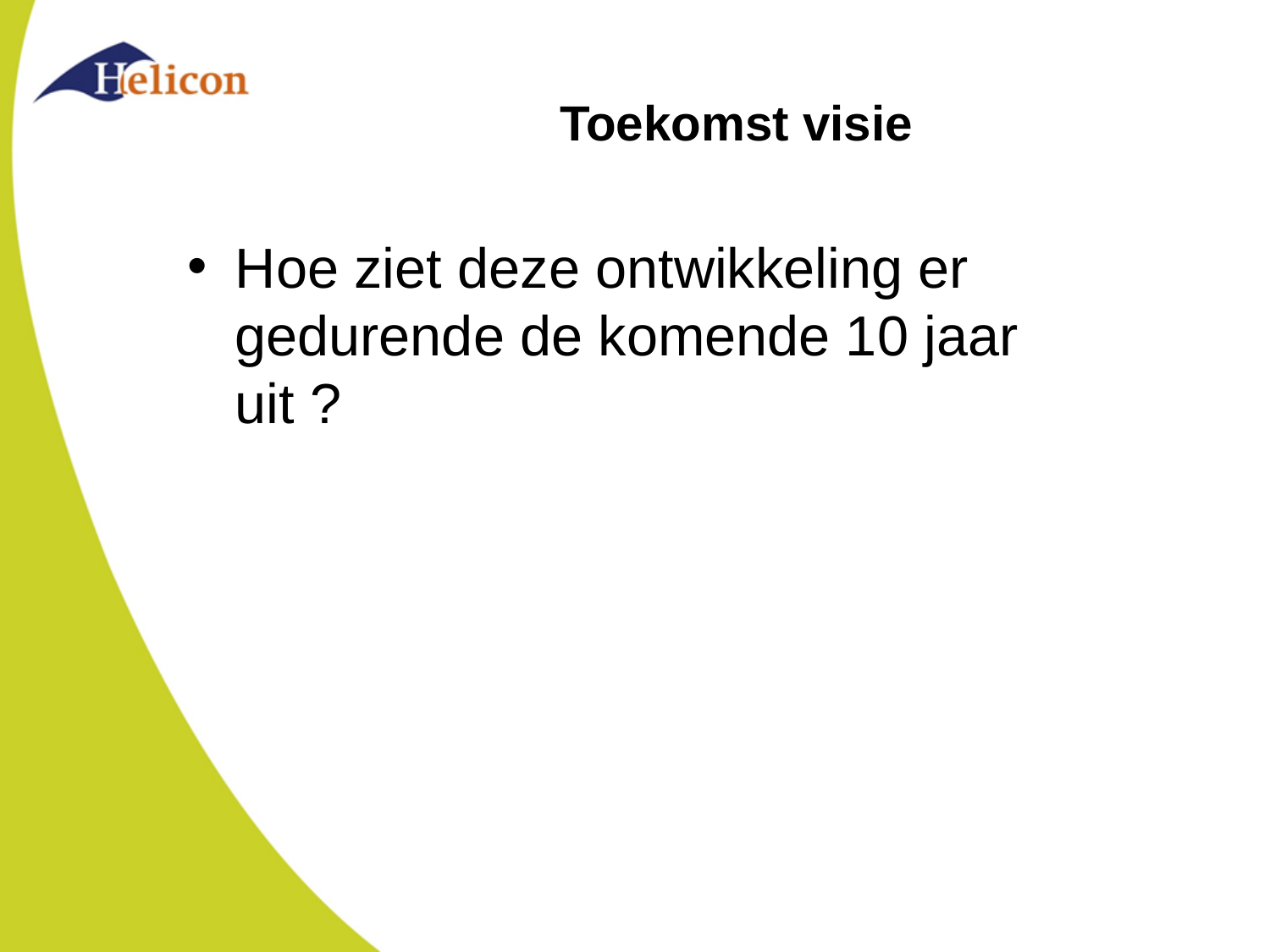

# Toekomst visie

Hoe ziet deze ontwikkeling er gedurende de komende 10 jaar uit ?